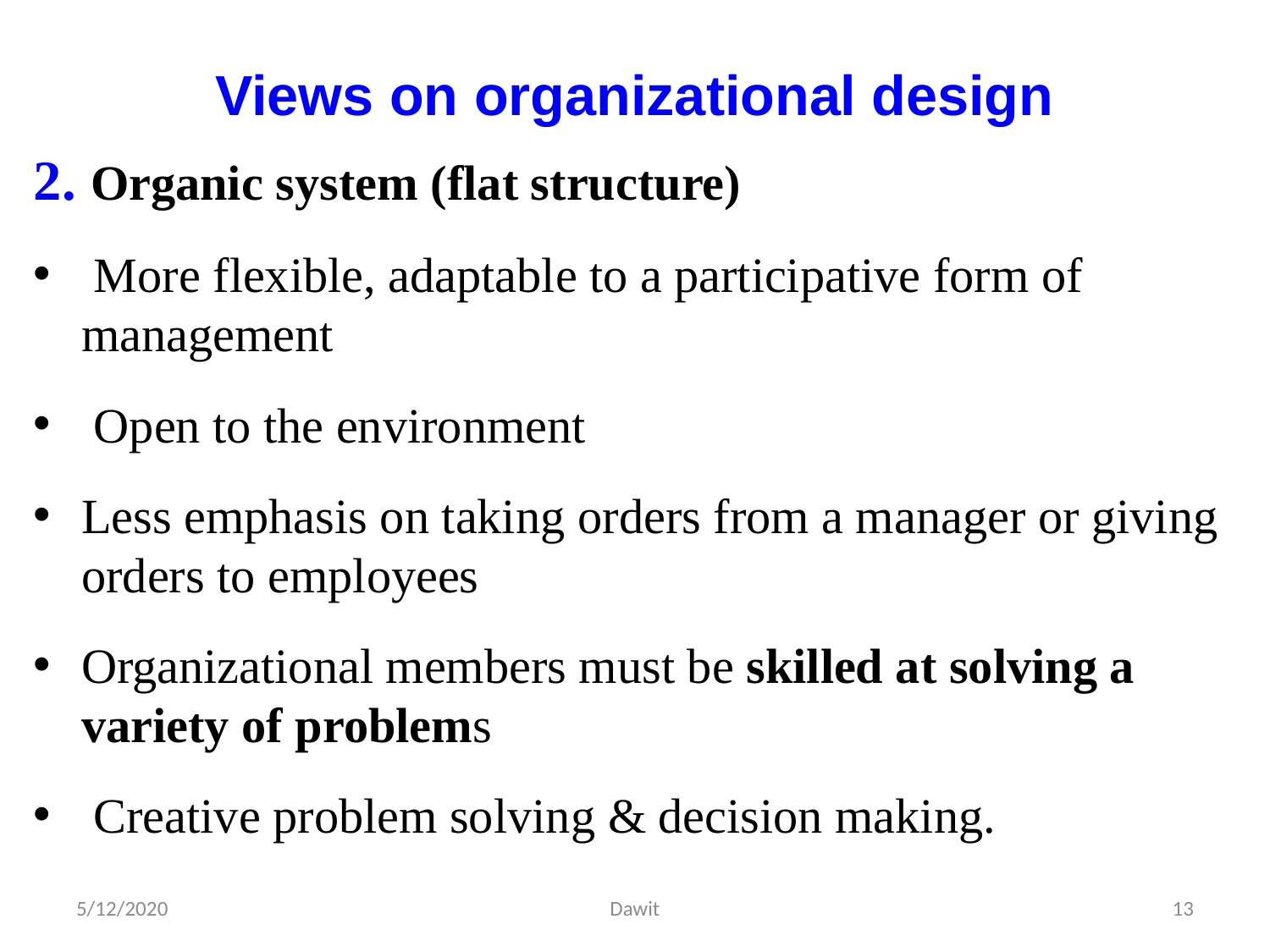

# Views on organizational design
2. Organic system (flat structure)
 More flexible, adaptable to a participative form of management
 Open to the environment
Less emphasis on taking orders from a manager or giving orders to employees
Organizational members must be skilled at solving a variety of problems
 Creative problem solving & decision making.
5/12/2020
Dawit
13